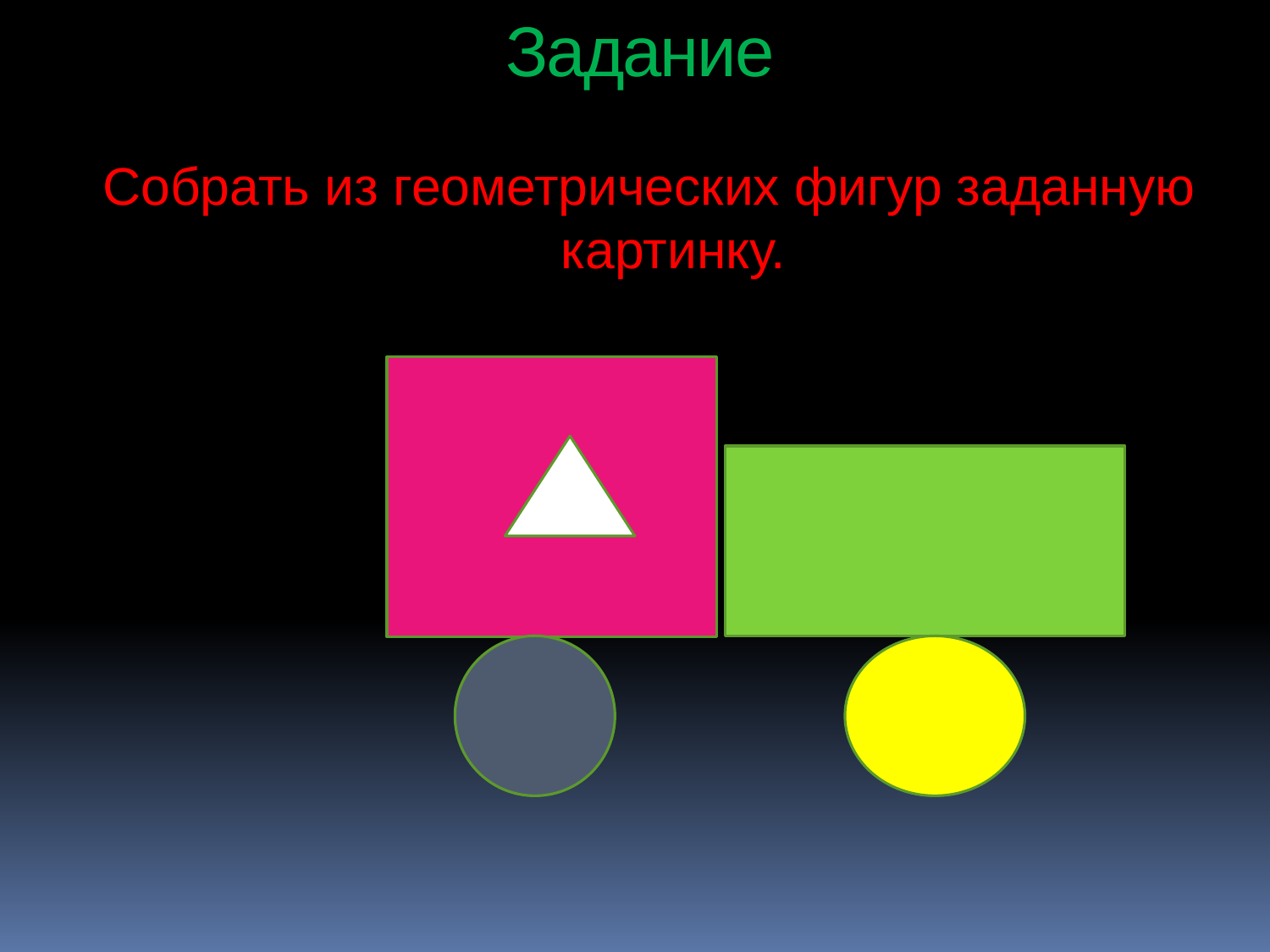

# Задание
Собрать из геометрических фигур заданную картинку.